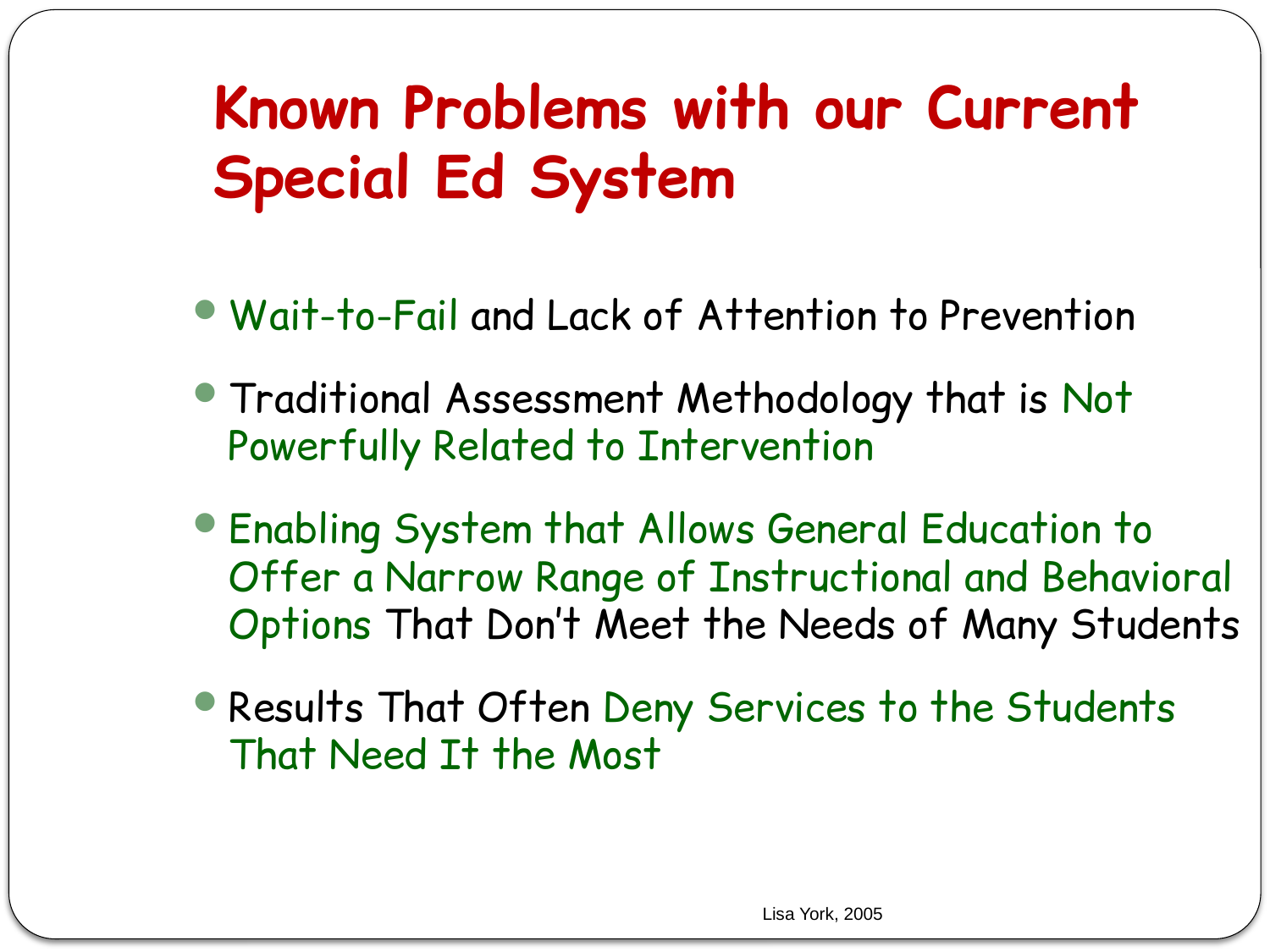

# Known Problems with our Current Special Ed System
Wait-to-Fail and Lack of Attention to Prevention

Traditional Assessment Methodology that is Not Powerfully Related to Intervention

Enabling System that Allows General Education to Offer a Narrow Range of Instructional and Behavioral Options That Don’t Meet the Needs of Many Students

Results That Often Deny Services to the Students That Need It the Most

Lisa York, 2005